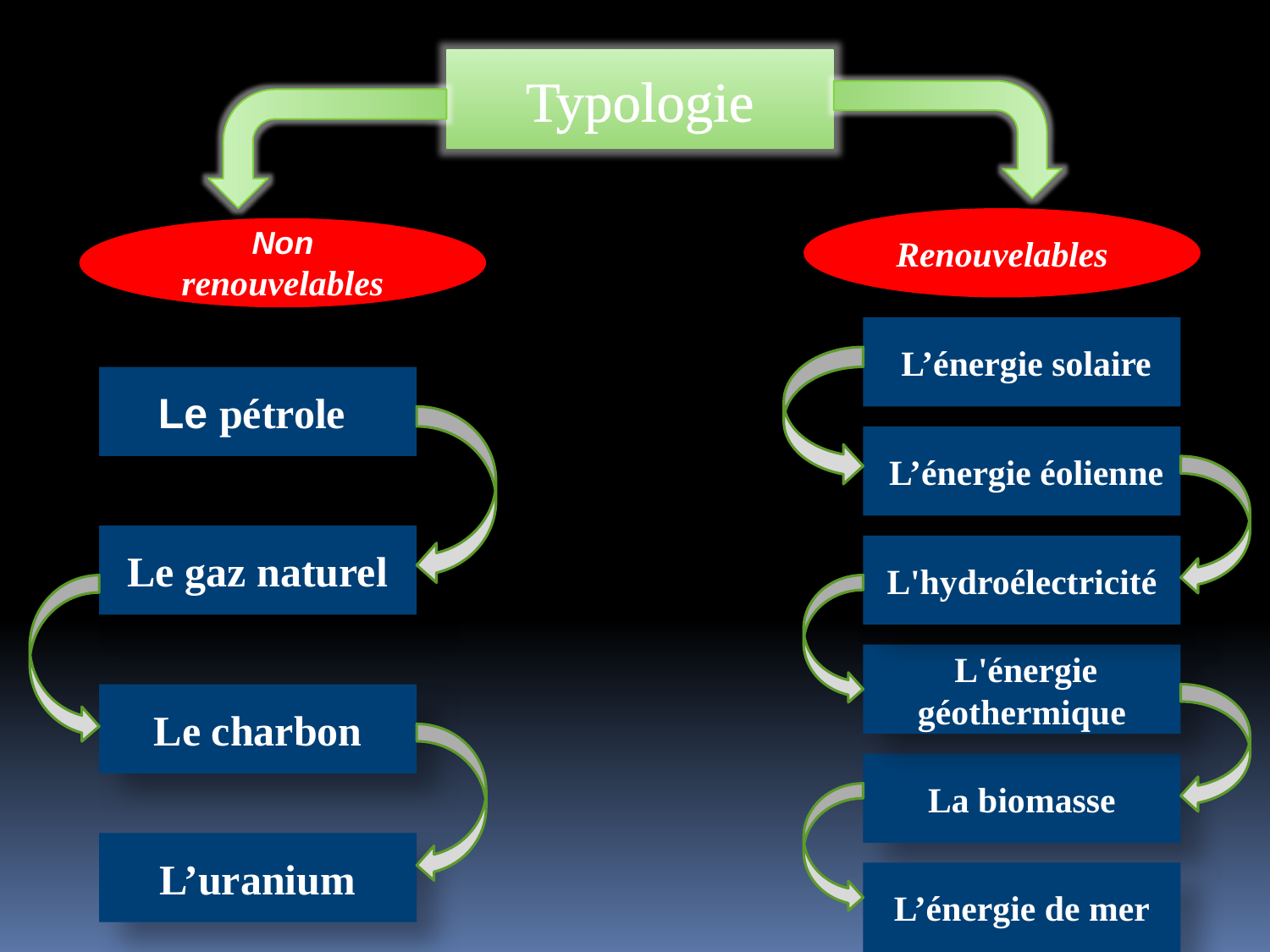

Typologie
Renouvelables
Non renouvelables
 L’énergie solaire

Le pétrole

 L’énergie éolienne

Le gaz naturel
L'hydroélectricité

 L'énergie géothermique
Le charbon

La biomasse

L’uranium
L’énergie de mer